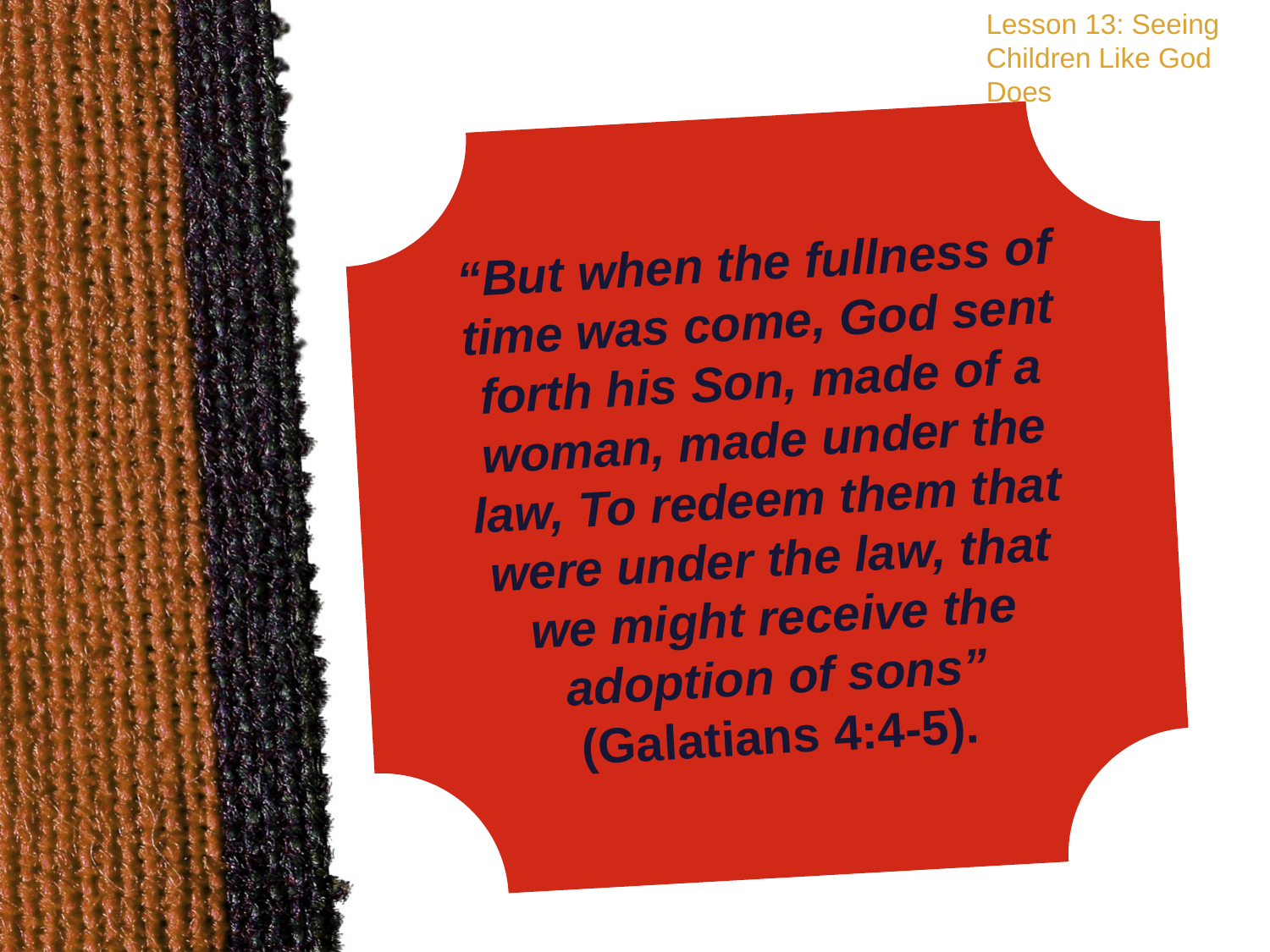

Lesson 13: Seeing Children Like God Does
“But when the fullness of time was come, God sent forth his Son, made of a woman, made under the law, To redeem them that were under the law, that we might receive the adoption of sons” (Galatians 4:4-5).